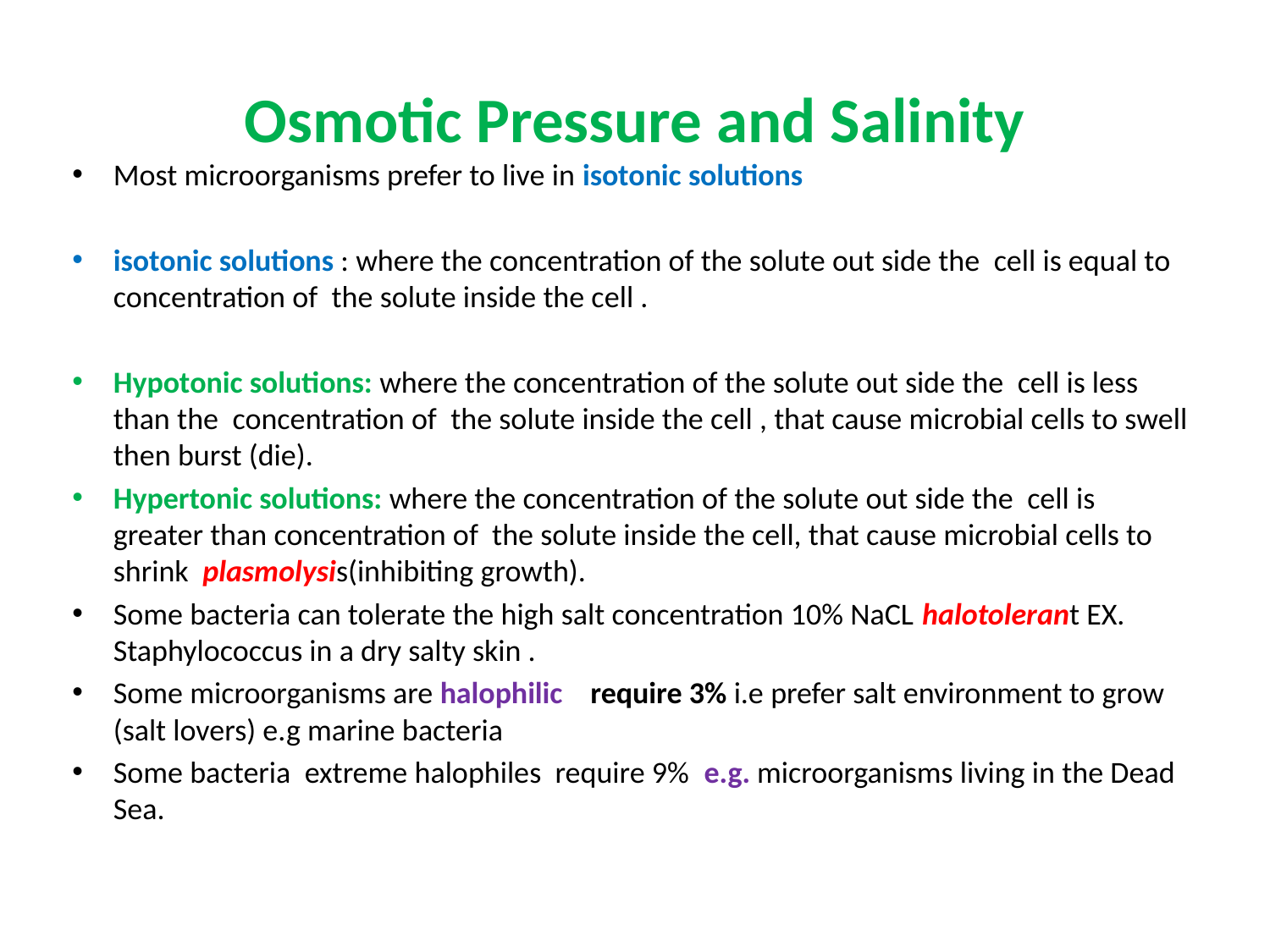

# Osmotic Pressure and Salinity
Most microorganisms prefer to live in isotonic solutions

isotonic solutions : where the concentration of the solute out side the  cell is equal to concentration of  the solute inside the cell .

Hypotonic solutions: where the concentration of the solute out side the  cell is less than the  concentration of  the solute inside the cell , that cause microbial cells to swell then burst (die).
Hypertonic solutions: where the concentration of the solute out side the  cell is  greater than concentration of  the solute inside the cell, that cause microbial cells to shrink  plasmolysis(inhibiting growth).
Some bacteria can tolerate the high salt concentration 10% NaCL halotolerant EX. Staphylococcus in a dry salty skin .
Some microorganisms are halophilic    require 3% i.e prefer salt environment to grow (salt lovers) e.g marine bacteria
Some bacteria  extreme halophiles  require 9%  e.g. microorganisms living in the Dead Sea.